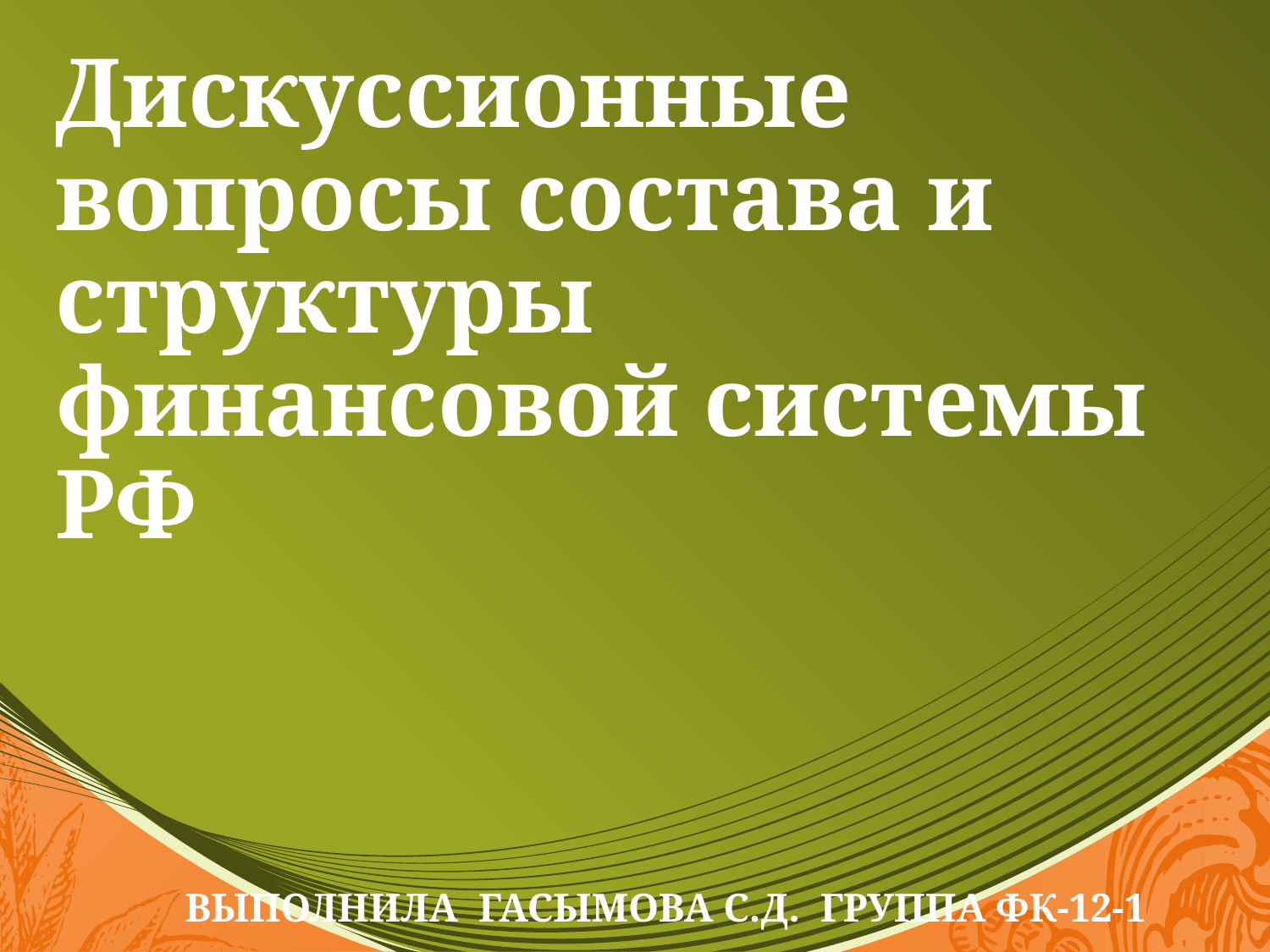

# Дискуссионные вопросы состава и структуры финансовой системы РФ
Выполнила  Гасымова С.Д.  Группа фк-12-1